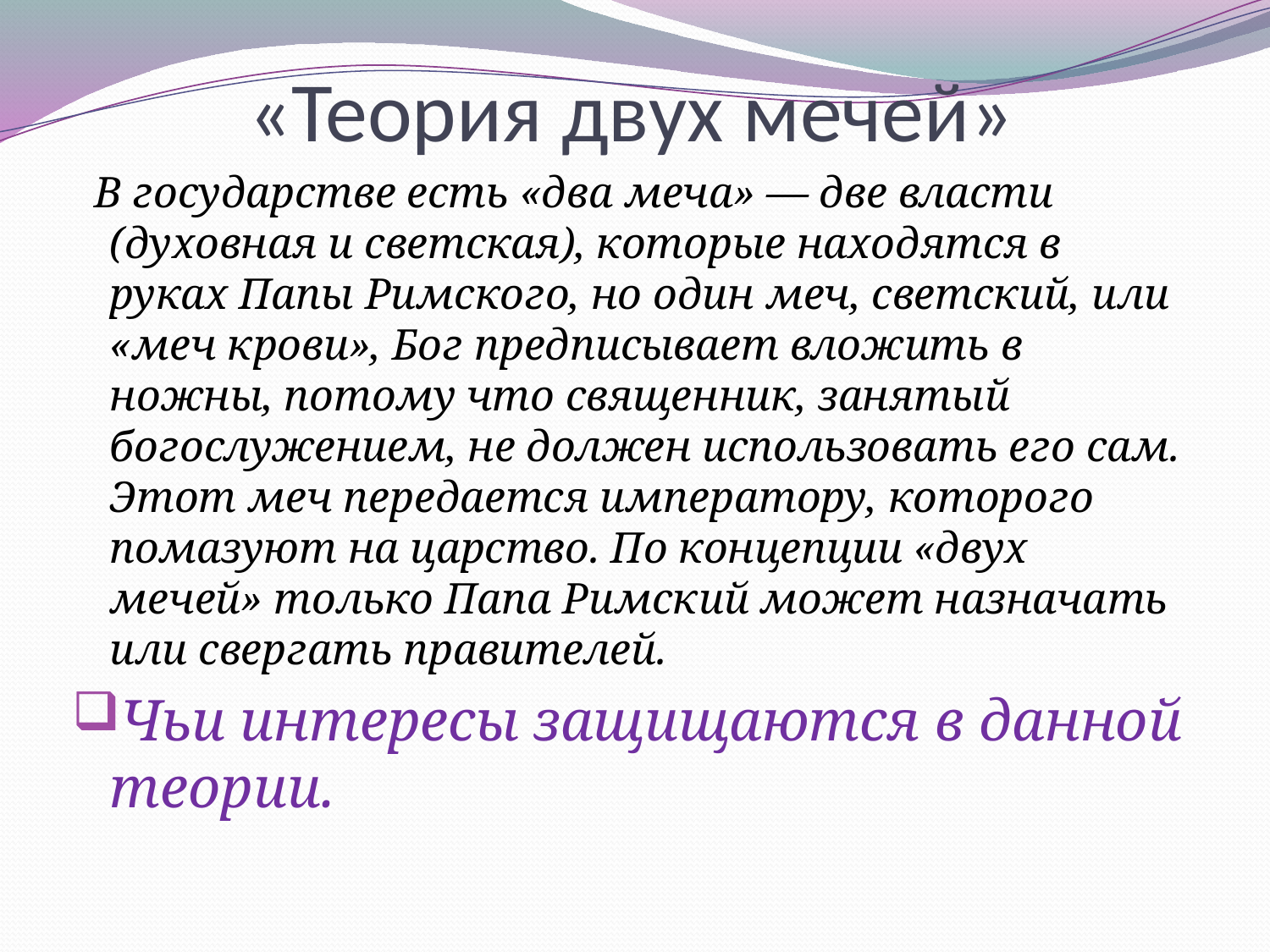

# «Теория двух мечей»
  В государстве есть «два меча» — две власти (духовная и светская), которые находятся в руках Папы Римского, но один меч, светский, или «меч крови», Бог предписывает вложить в ножны, потому что священник, занятый богослужением, не должен использовать его сам. Этот меч передается императору, которого помазуют на царство. По концепции «двух мечей» только Папа Римский может назначать или свергать правителей.
Чьи интересы защищаются в данной теории.